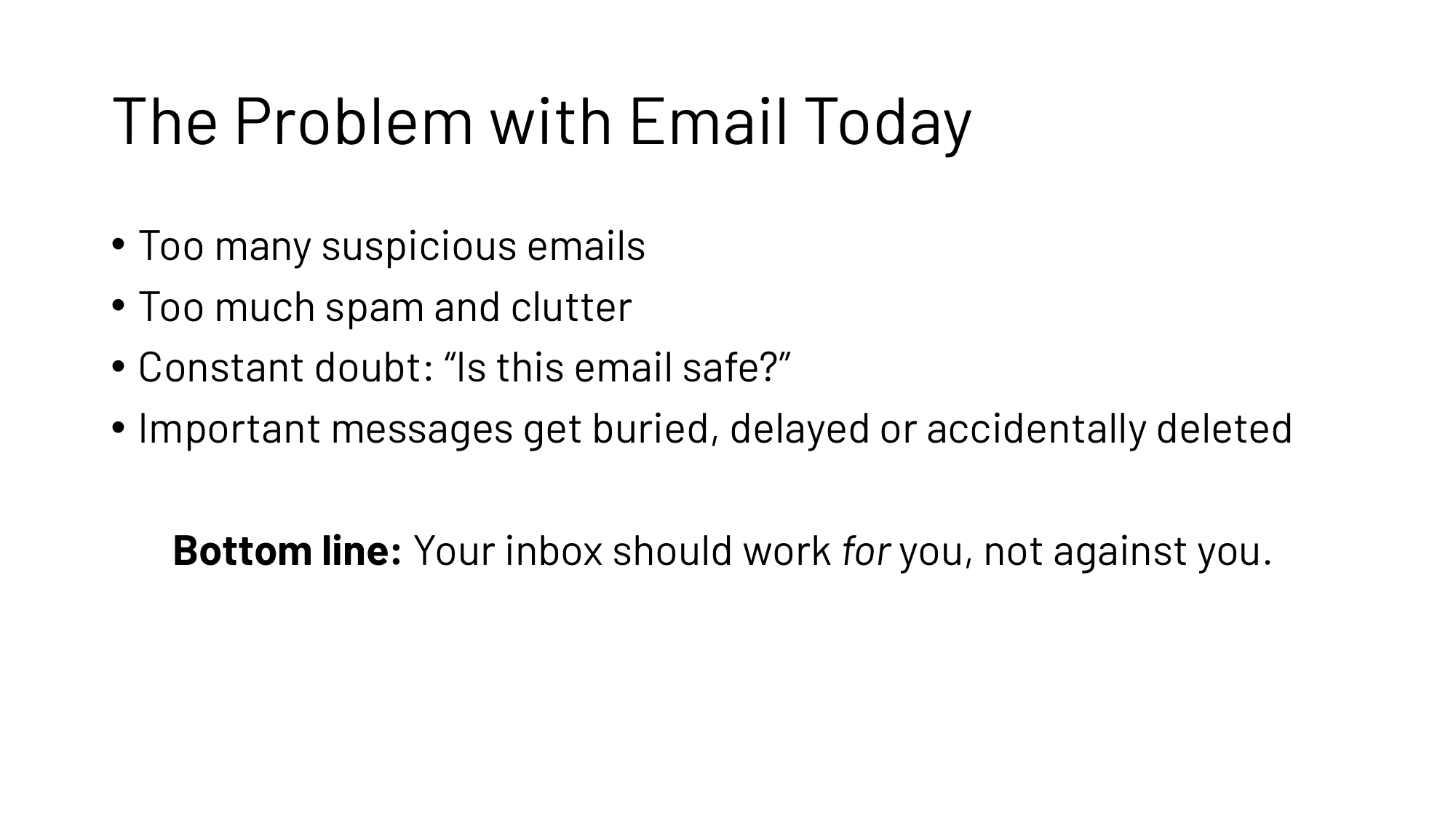

# The Problem with Email Today
Too many suspicious emails
Too much spam and clutter
Constant doubt: “Is this email safe?”
Important messages get buried, delayed or accidentally deleted

Bottom line: Your inbox should work for you, not against you.